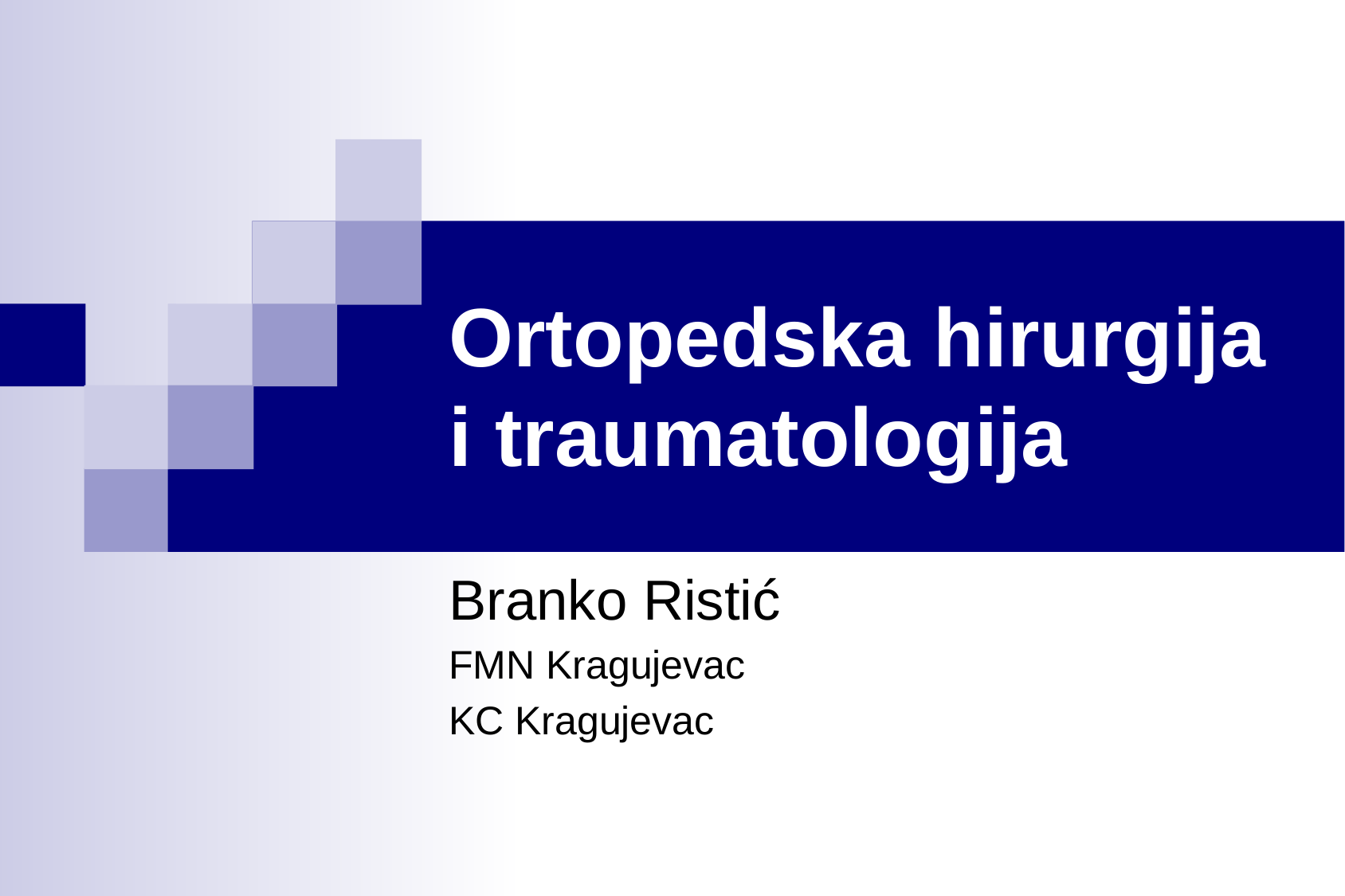

# Ortopedska hirurgija i traumatologija
Branko Ristić
FMN Kragujevac
KC Kragujevac